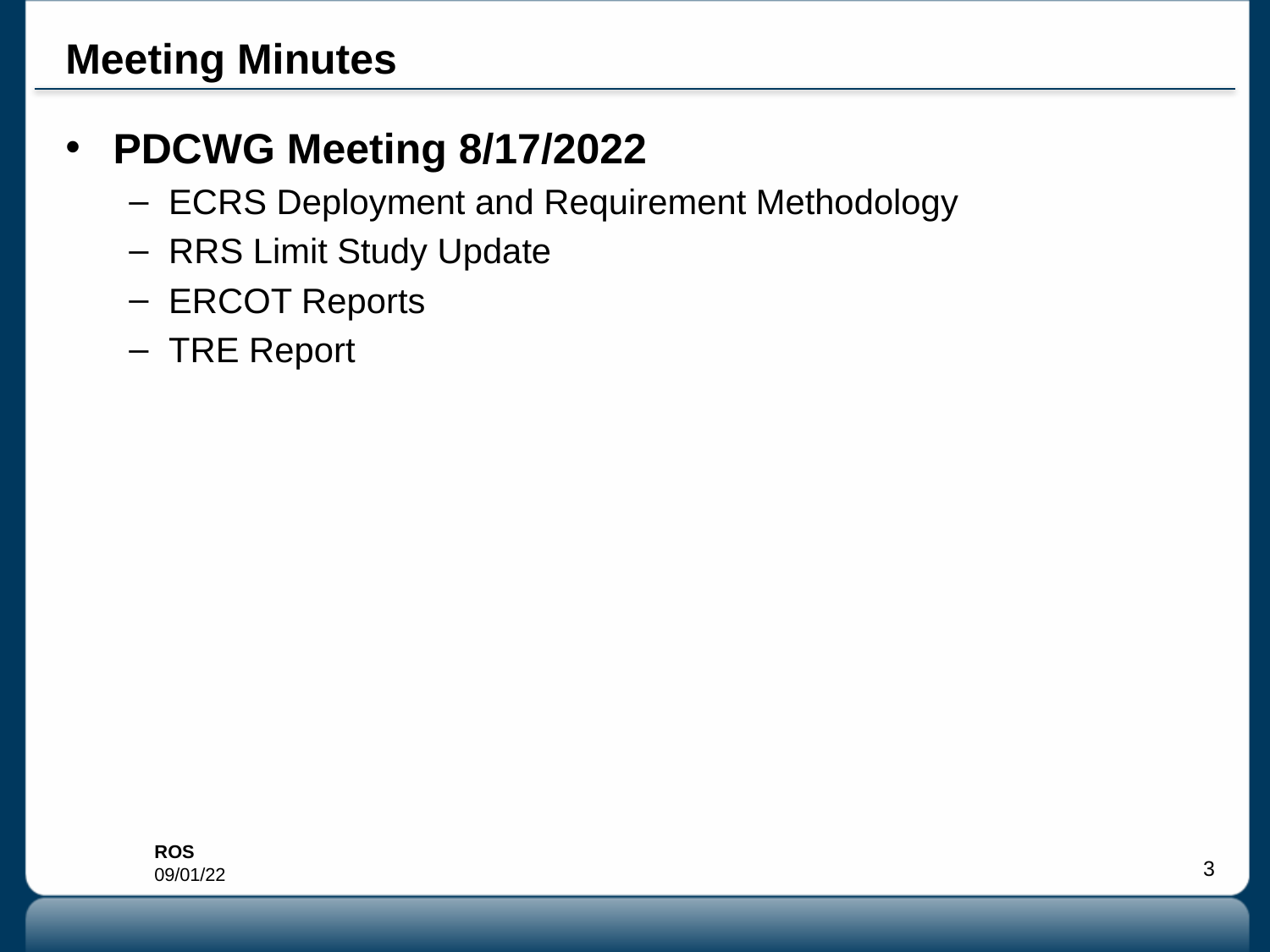

# Meeting Minutes
PDCWG Meeting 8/17/2022
ECRS Deployment and Requirement Methodology
RRS Limit Study Update
ERCOT Reports
TRE Report